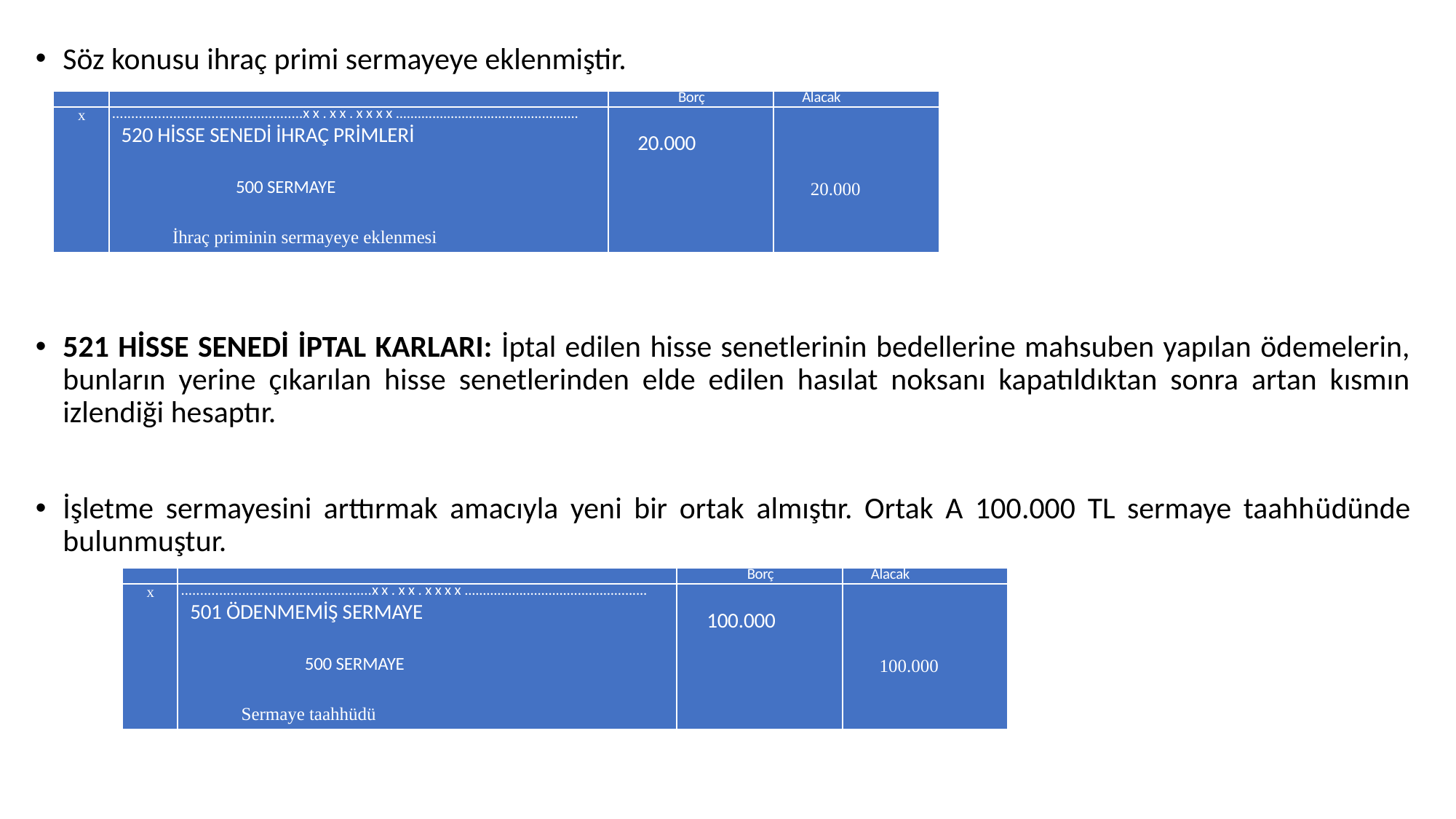

Söz konusu ihraç primi sermayeye eklenmiştir.

521 HİSSE SENEDİ İPTAL KARLARI: İptal edilen hisse senetlerinin bedellerine mahsuben yapılan ödemelerin, bunların yerine çıkarılan hisse senetlerinden elde edilen hasılat noksanı kapatıldıktan sonra artan kısmın izlendiği hesaptır.

İşletme sermayesini arttırmak amacıyla yeni bir ortak almıştır. Ortak A 100.000 TL sermaye taahhüdünde bulunmuştur.

|  |  | Borç | Alacak |
| --- | --- | --- | --- |
| x | ..................................................xx.xx.xxxx.................................................. 520 HİSSE SENEDİ İHRAÇ PRİMLERİ 500 SERMAYE İhraç priminin sermayeye eklenmesi | 20.000 | 20.000 |
|  |  | Borç | Alacak |
| --- | --- | --- | --- |
| x | ..................................................xx.xx.xxxx.................................................. 501 ÖDENMEMİŞ SERMAYE 500 SERMAYE Sermaye taahhüdü | 100.000 | 100.000 |